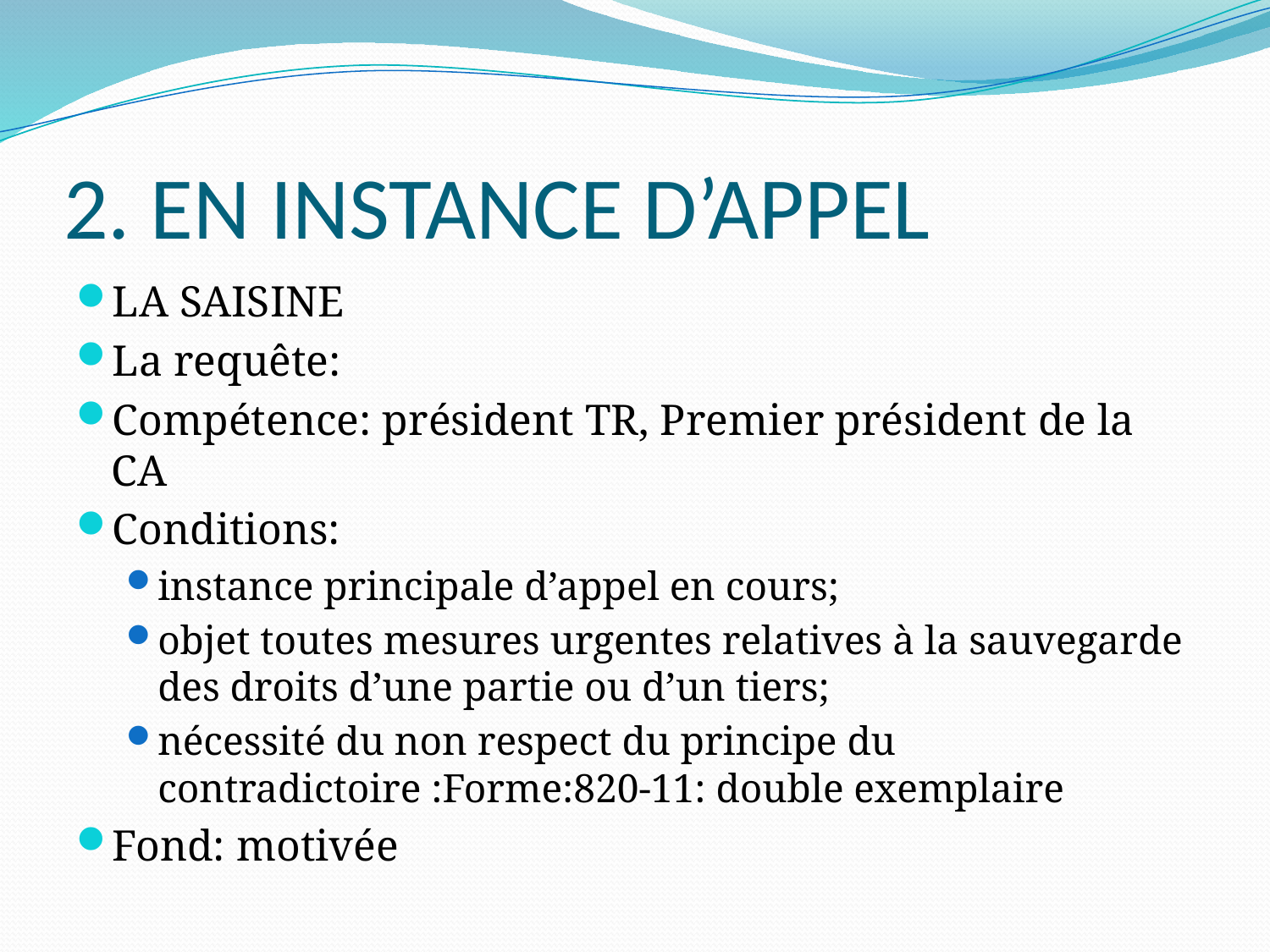

# 2. EN INSTANCE D’APPEL
LA SAISINE
La requête:
Compétence: président TR, Premier président de la CA
Conditions:
instance principale d’appel en cours;
objet toutes mesures urgentes relatives à la sauvegarde des droits d’une partie ou d’un tiers;
nécessité du non respect du principe du contradictoire :Forme:820-11: double exemplaire
Fond: motivée